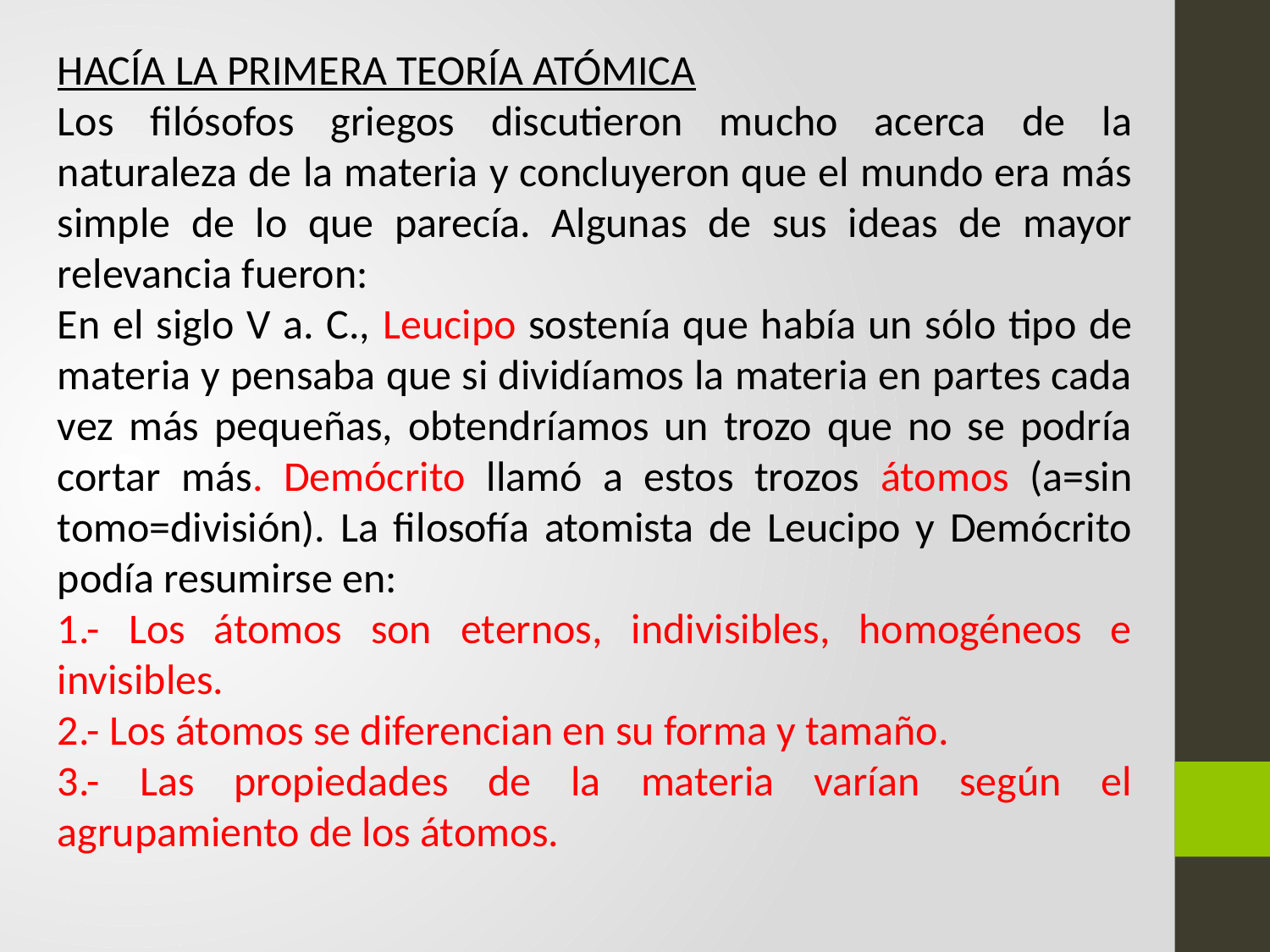

HACÍA LA PRIMERA TEORÍA ATÓMICA
Los filósofos griegos discutieron mucho acerca de la naturaleza de la materia y concluyeron que el mundo era más simple de lo que parecía. Algunas de sus ideas de mayor relevancia fueron:
En el siglo V a. C., Leucipo sostenía que había un sólo tipo de materia y pensaba que si dividíamos la materia en partes cada vez más pequeñas, obtendríamos un trozo que no se podría cortar más. Demócrito llamó a estos trozos átomos (a=sin tomo=división). La filosofía atomista de Leucipo y Demócrito podía resumirse en:
1.- Los átomos son eternos, indivisibles, homogéneos e invisibles.
2.- Los átomos se diferencian en su forma y tamaño.
3.- Las propiedades de la materia varían según el agrupamiento de los átomos.
#